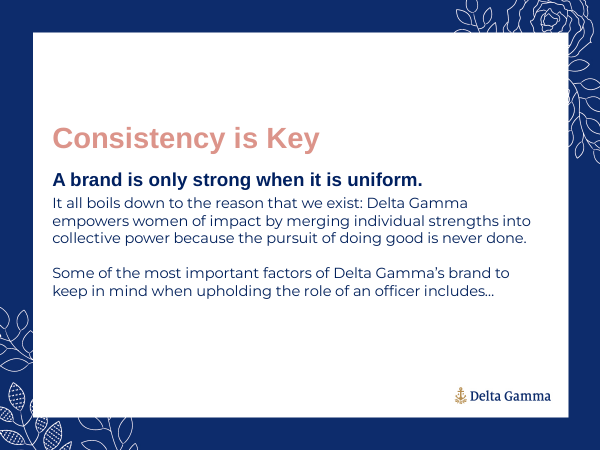

Consistency is Key
A brand is only strong when it is uniform.
It all boils down to the reason that we exist: Delta Gamma empowers women of impact by merging individual strengths into collective power because the pursuit of doing good is never done.

Some of the most important factors of Delta Gamma’s brand to keep in mind when upholding the role of an officer includes…